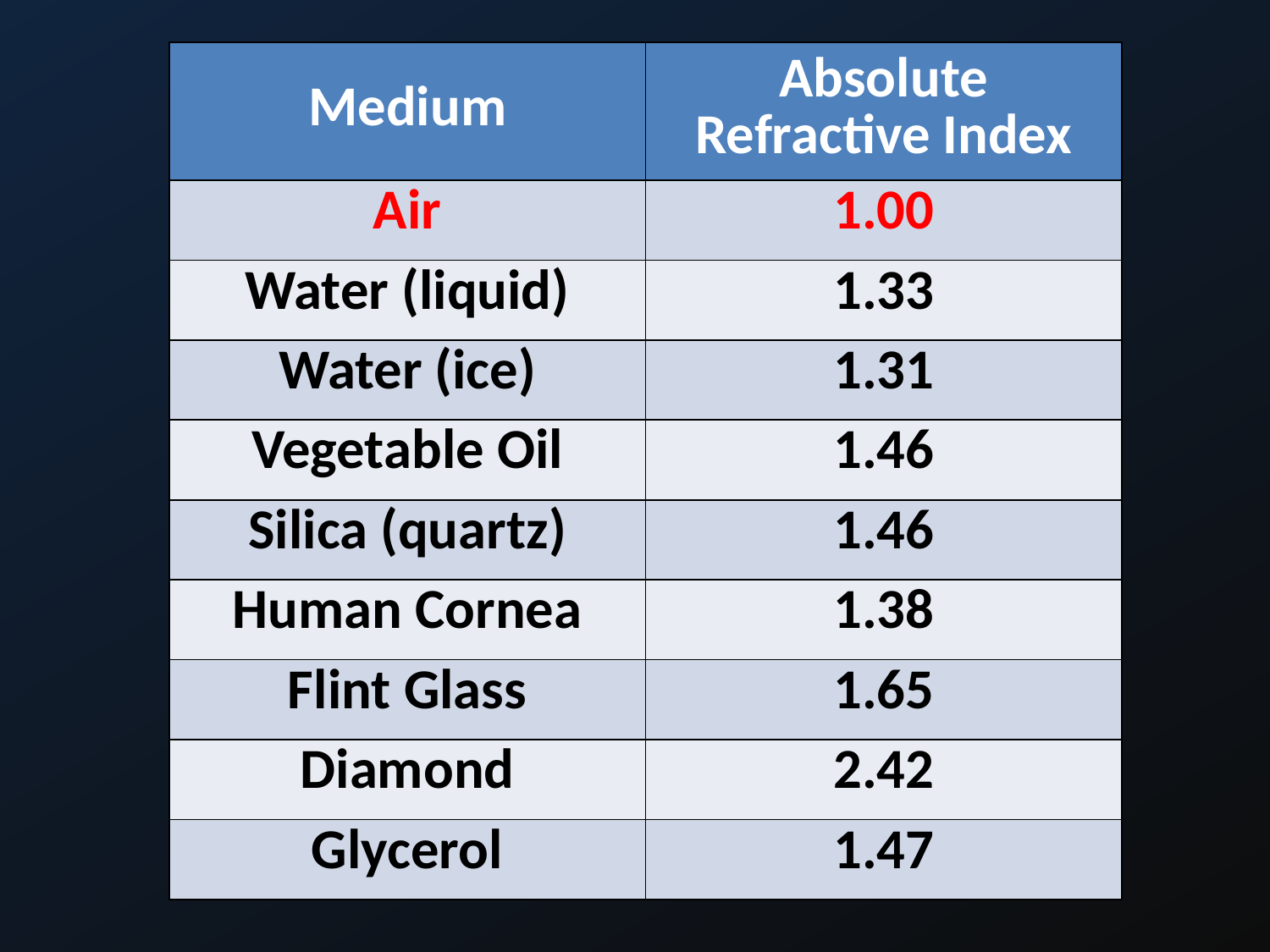

| Medium | Absolute Refractive Index |
| --- | --- |
| Air | 1.00 |
| Water (liquid) | 1.33 |
| Water (ice) | 1.31 |
| Vegetable Oil | 1.46 |
| Silica (quartz) | 1.46 |
| Human Cornea | 1.38 |
| Flint Glass | 1.65 |
| Diamond | 2.42 |
| Glycerol | 1.47 |